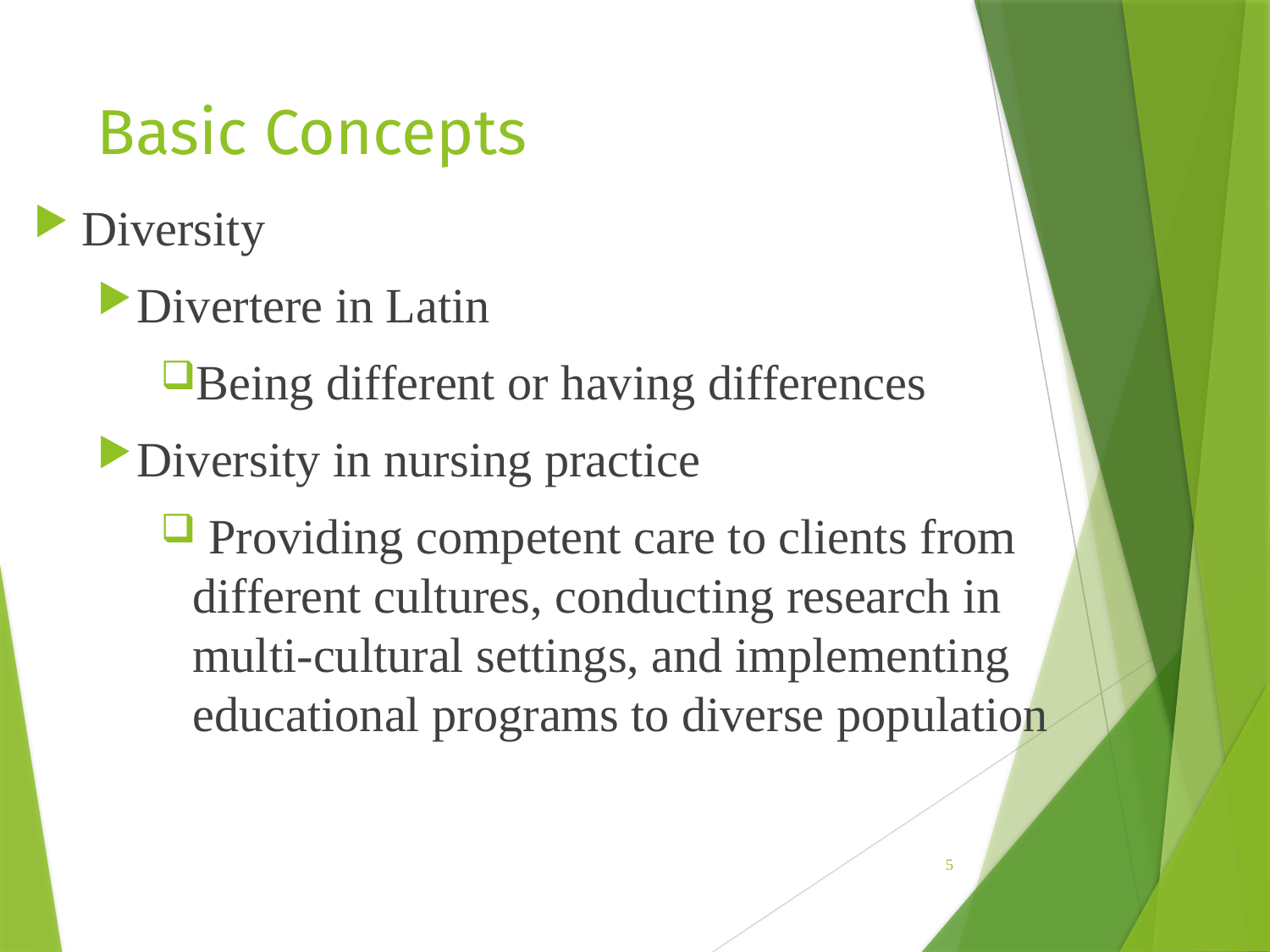

# Basic Concepts
Diversity
Divertere in Latin
Being different or having differences
Diversity in nursing practice
 Providing competent care to clients from different cultures, conducting research in multi-cultural settings, and implementing educational programs to diverse population
5